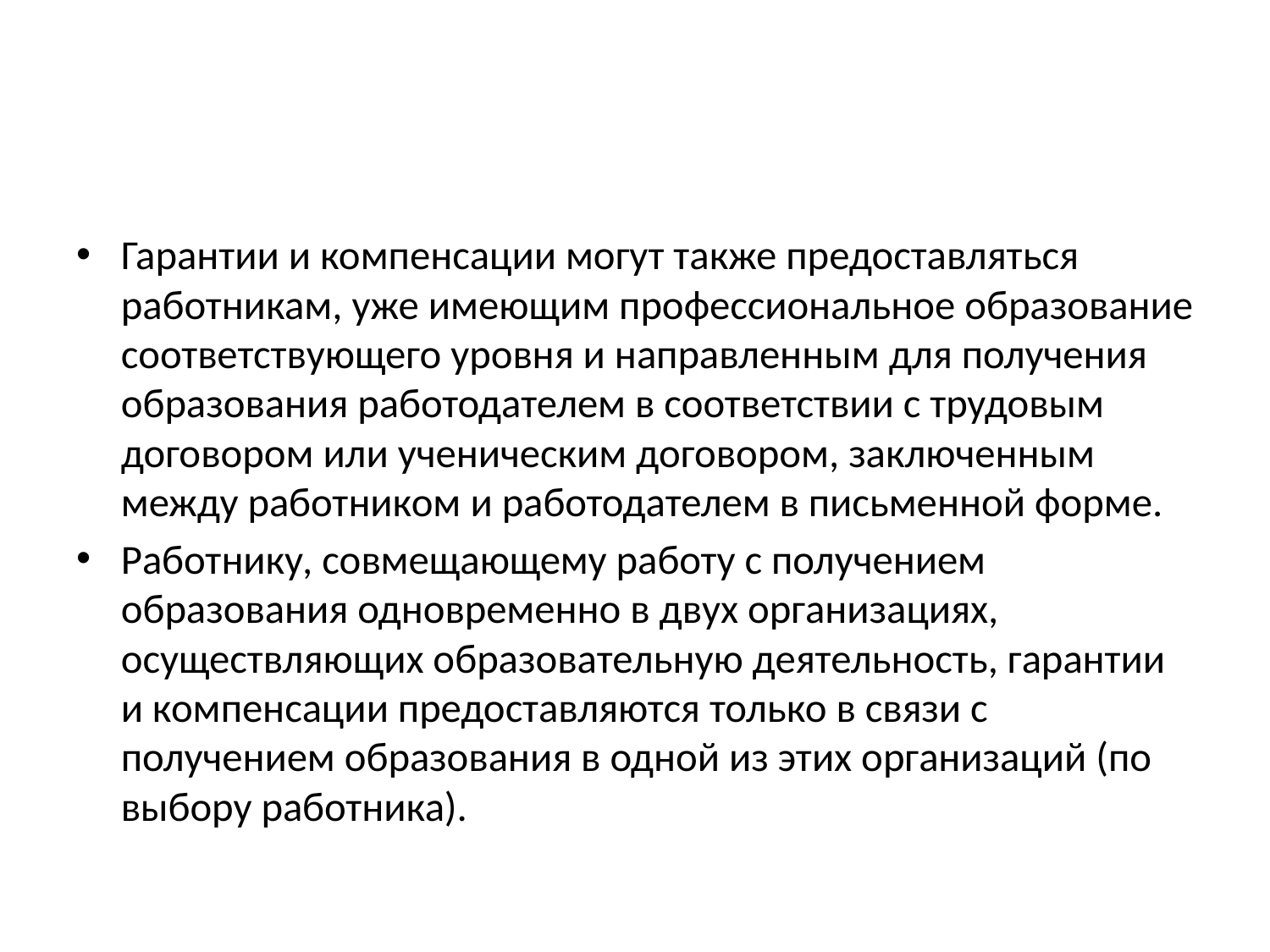

#
Гарантии и компенсации могут также предоставляться работникам, уже имеющим профессиональное образование соответствующего уровня и направленным для получения образования работодателем в соответствии с трудовым договором или ученическим договором, заключенным между работником и работодателем в письменной форме.
Работнику, совмещающему работу с получением образования одновременно в двух организациях, осуществляющих образовательную деятельность, гарантии и компенсации предоставляются только в связи с получением образования в одной из этих организаций (по выбору работника).